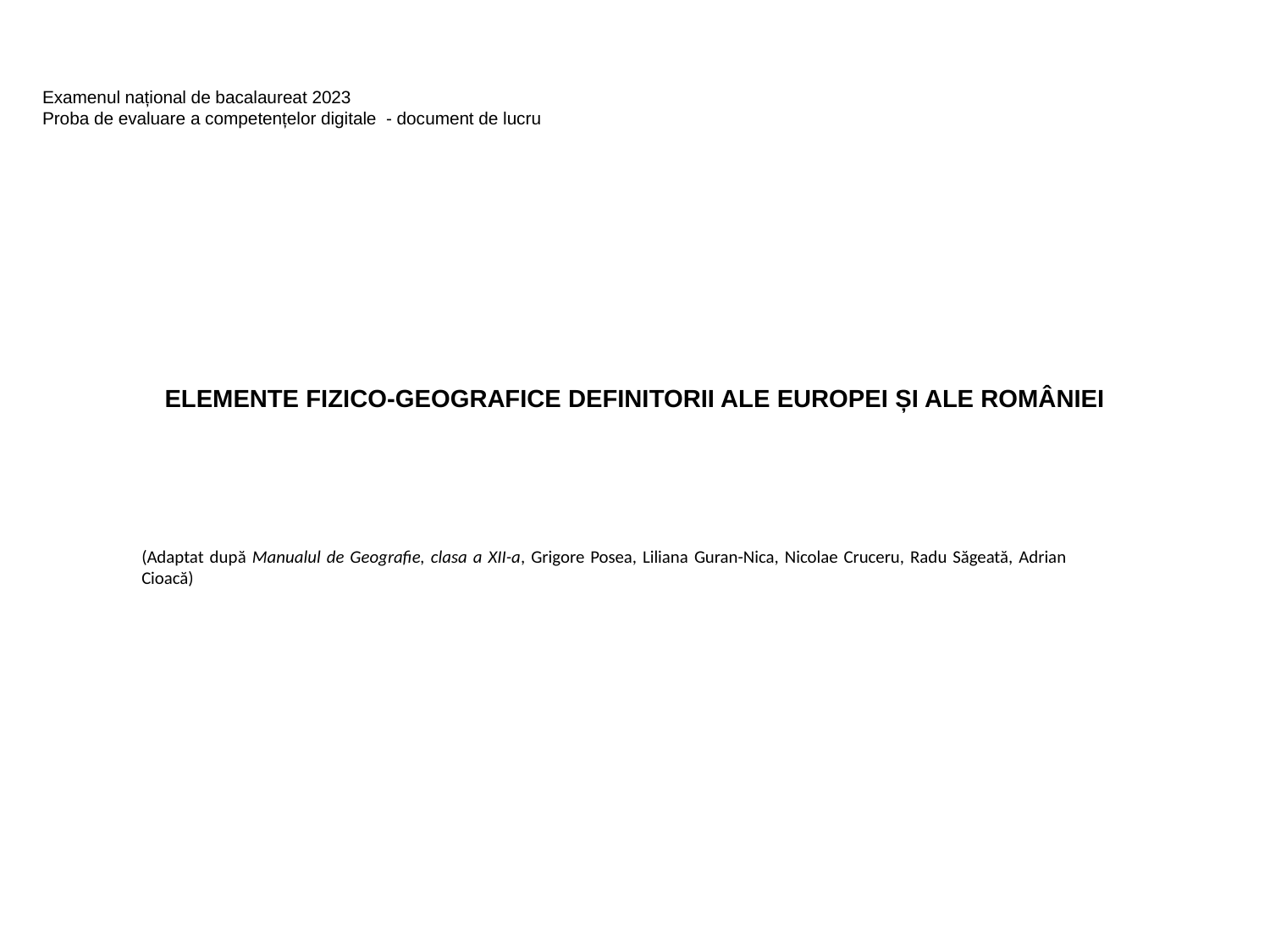

Examenul național de bacalaureat 2023
Proba de evaluare a competențelor digitale  - document de lucru
# ELEMENTE FIZICO-GEOGRAFICE DEFINITORII ALE EUROPEI ȘI ALE ROMÂNIEI
(Adaptat după Manualul de Geografie, clasa a XII-a, Grigore Posea, Liliana Guran-Nica, Nicolae Cruceru, Radu Săgeată, Adrian Cioacă)